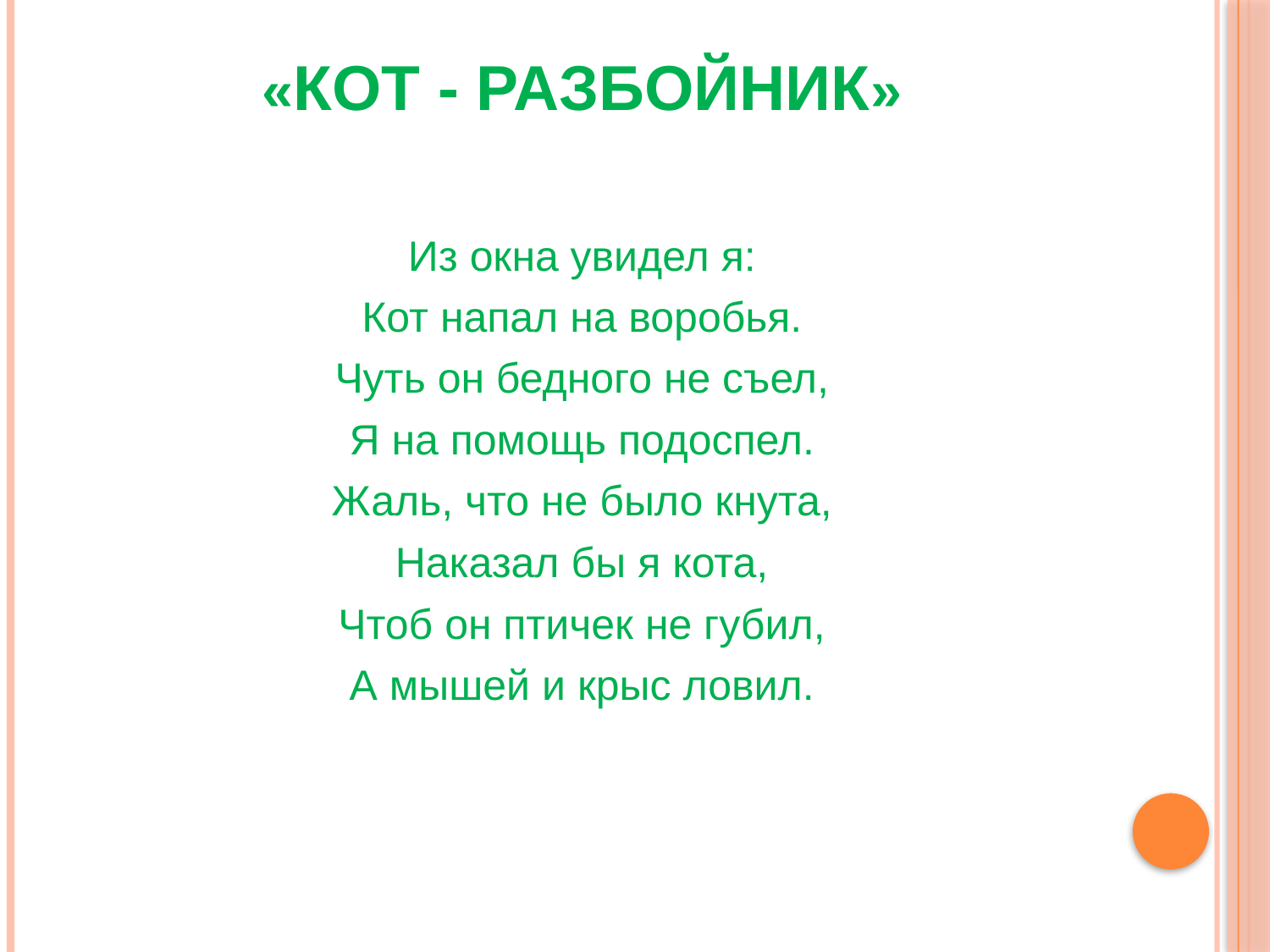

# «КОТ - РАЗБОЙНИК»
Из окна увидел я:
Кот напал на воробья.
Чуть он бедного не съел,
Я на помощь подоспел.
Жаль, что не было кнута,
Наказал бы я кота,
Чтоб он птичек не губил,
А мышей и крыс ловил.